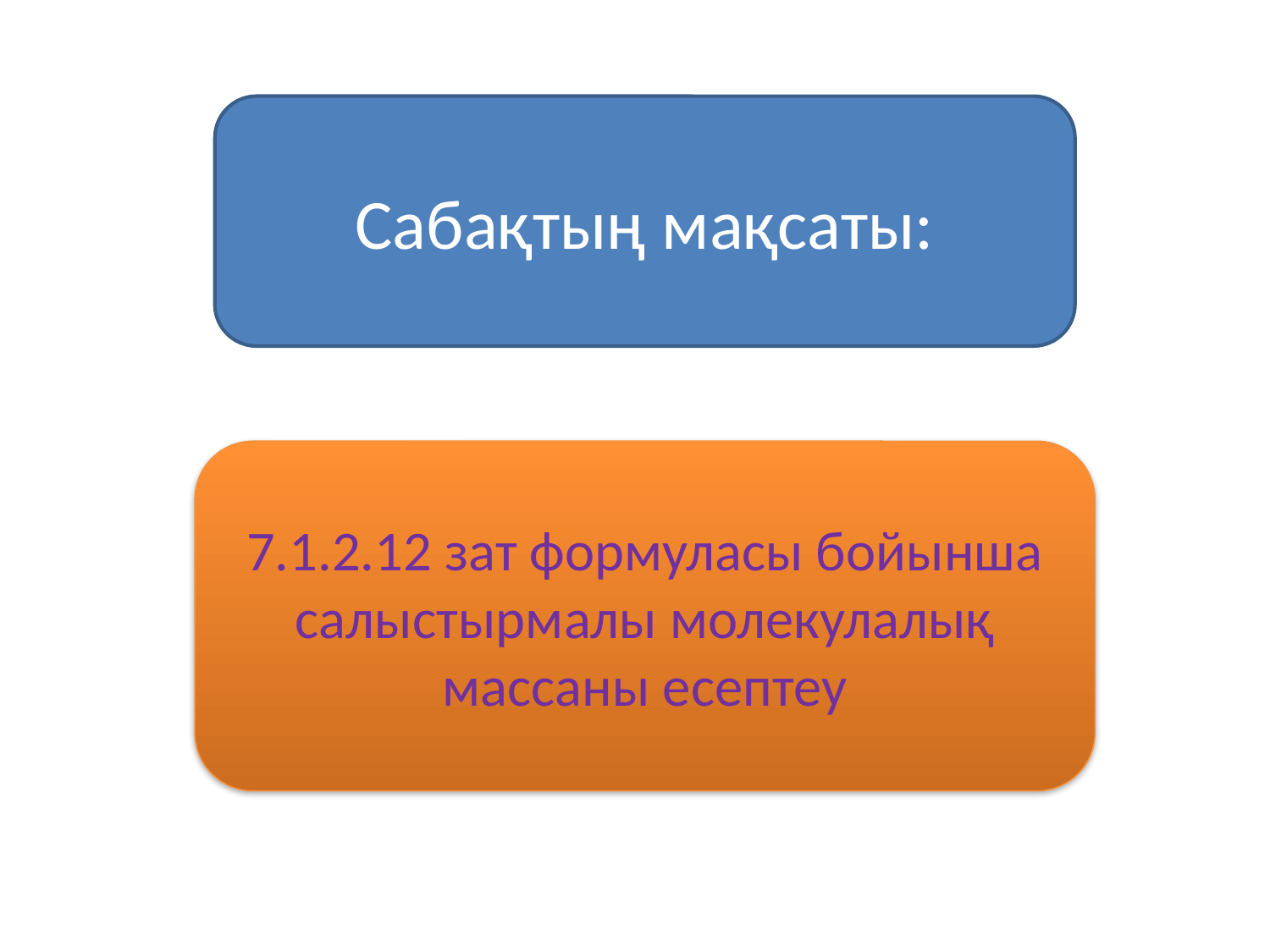

Сабақтың мақсаты:
7.1.2.12 зат формуласы бойынша салыстырмалы молекулалық массаны есептеу